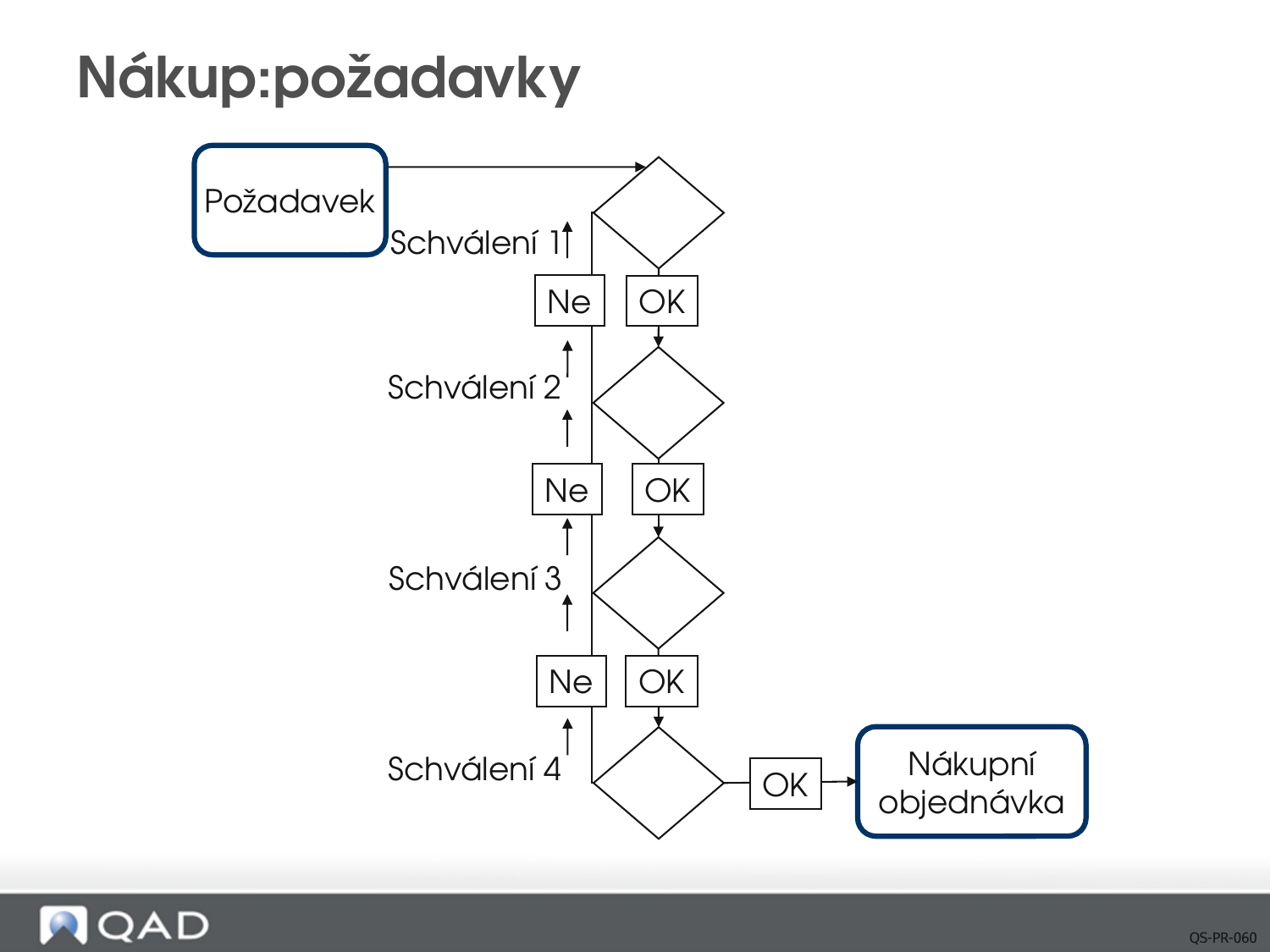

# Nákup:požadavky
Požadavek

Schválení 1

Ne

OK

Schválení 2

Ne
OK

Schválení 3

Ne
OK

Nákupní
objednávka

Schválení 4
OK
QS-PR-060